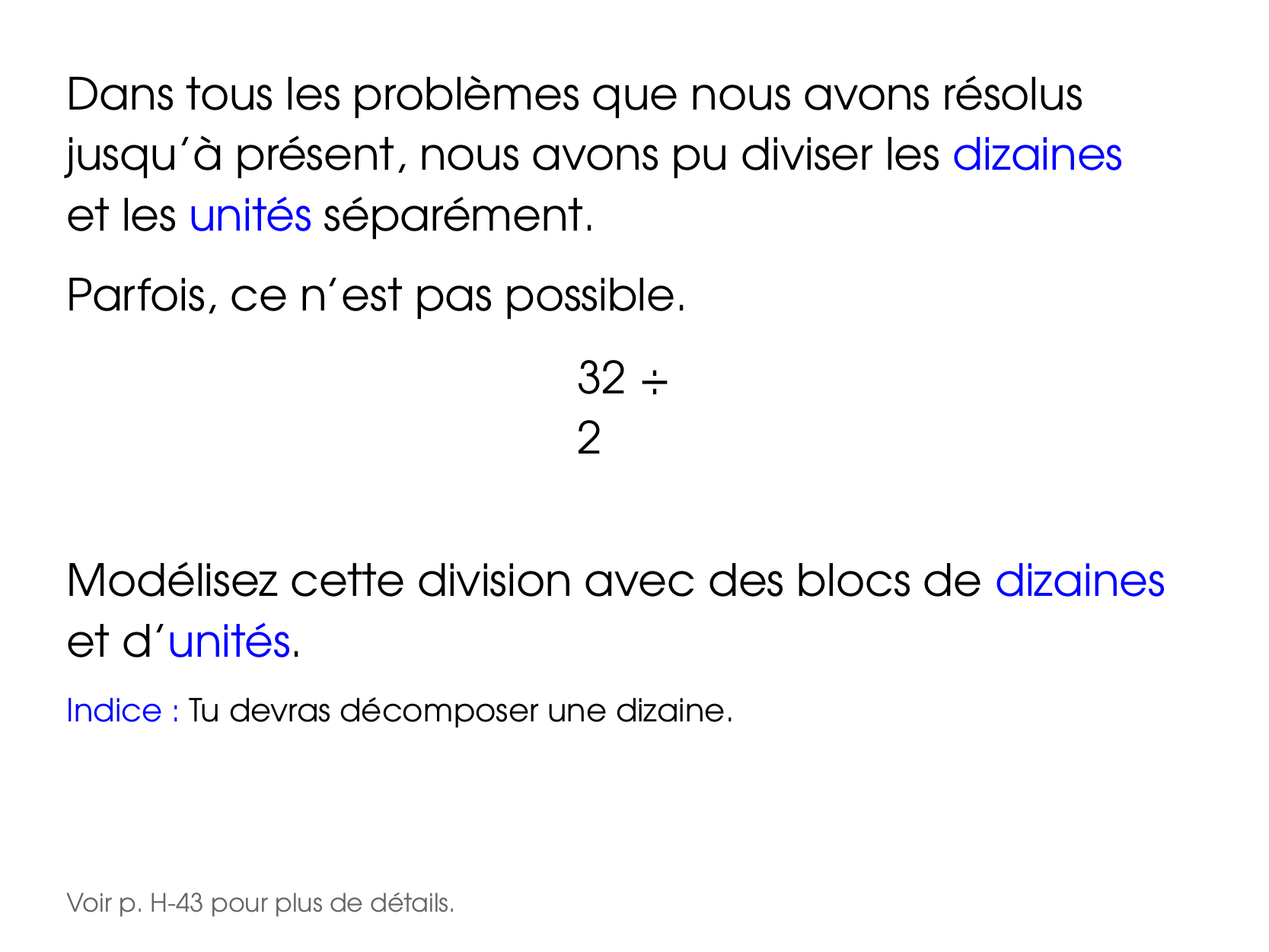

Dans tous les problèmes que nous avons résolus jusqu’à présent, nous avons pu diviser les dizaines
et les unités séparément.
Parfois, ce n’est pas possible.
32 ÷ 2
Modélisez cette division avec des blocs de dizaines et d’unités.
Indice : Tu devras décomposer une dizaine.
Voir p. H-43 pour plus de détails.